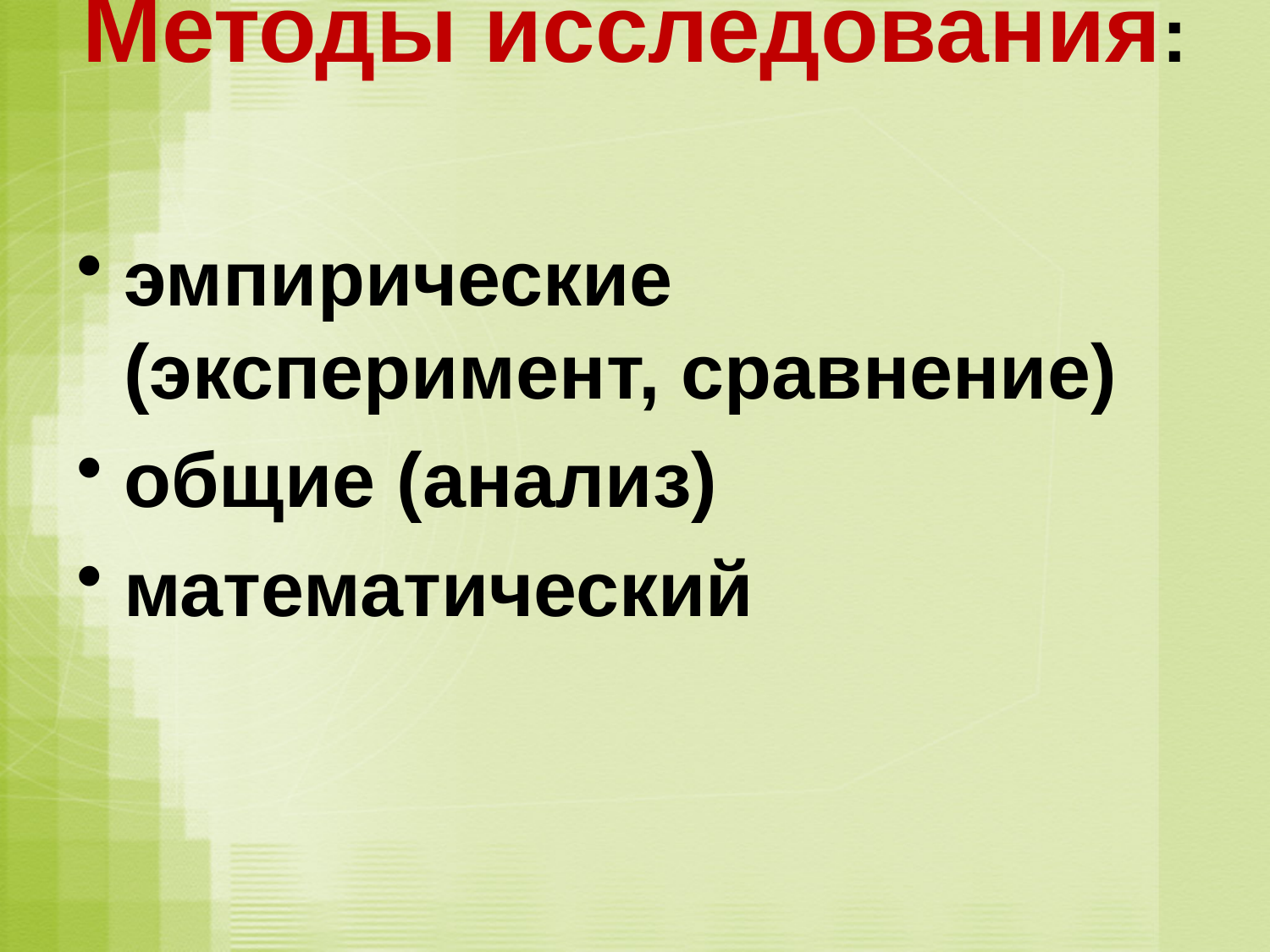

# Методы исследования:
эмпирические  (эксперимент, сравнение)
общие (анализ)
математический